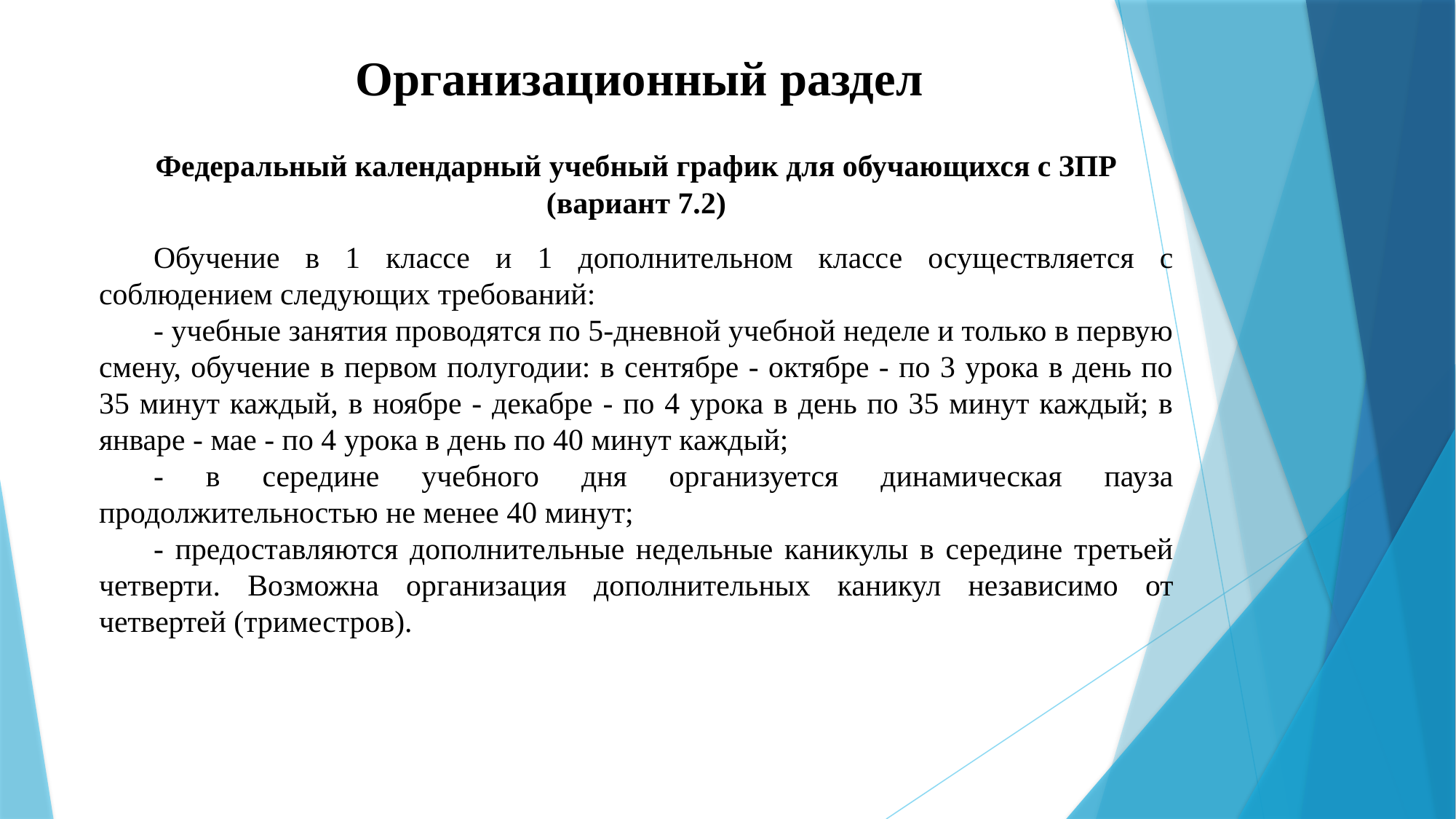

# Организационный раздел
Федеральный календарный учебный график для обучающихся с ЗПР (вариант 7.2)
Обучение в 1 классе и 1 дополнительном классе осуществляется с соблюдением следующих требований:
- учебные занятия проводятся по 5-дневной учебной неделе и только в первую смену, обучение в первом полугодии: в сентябре - октябре - по 3 урока в день по 35 минут каждый, в ноябре - декабре - по 4 урока в день по 35 минут каждый; в январе - мае - по 4 урока в день по 40 минут каждый;
- в середине учебного дня организуется динамическая пауза продолжительностью не менее 40 минут;
- предоставляются дополнительные недельные каникулы в середине третьей четверти. Возможна организация дополнительных каникул независимо от четвертей (триместров).